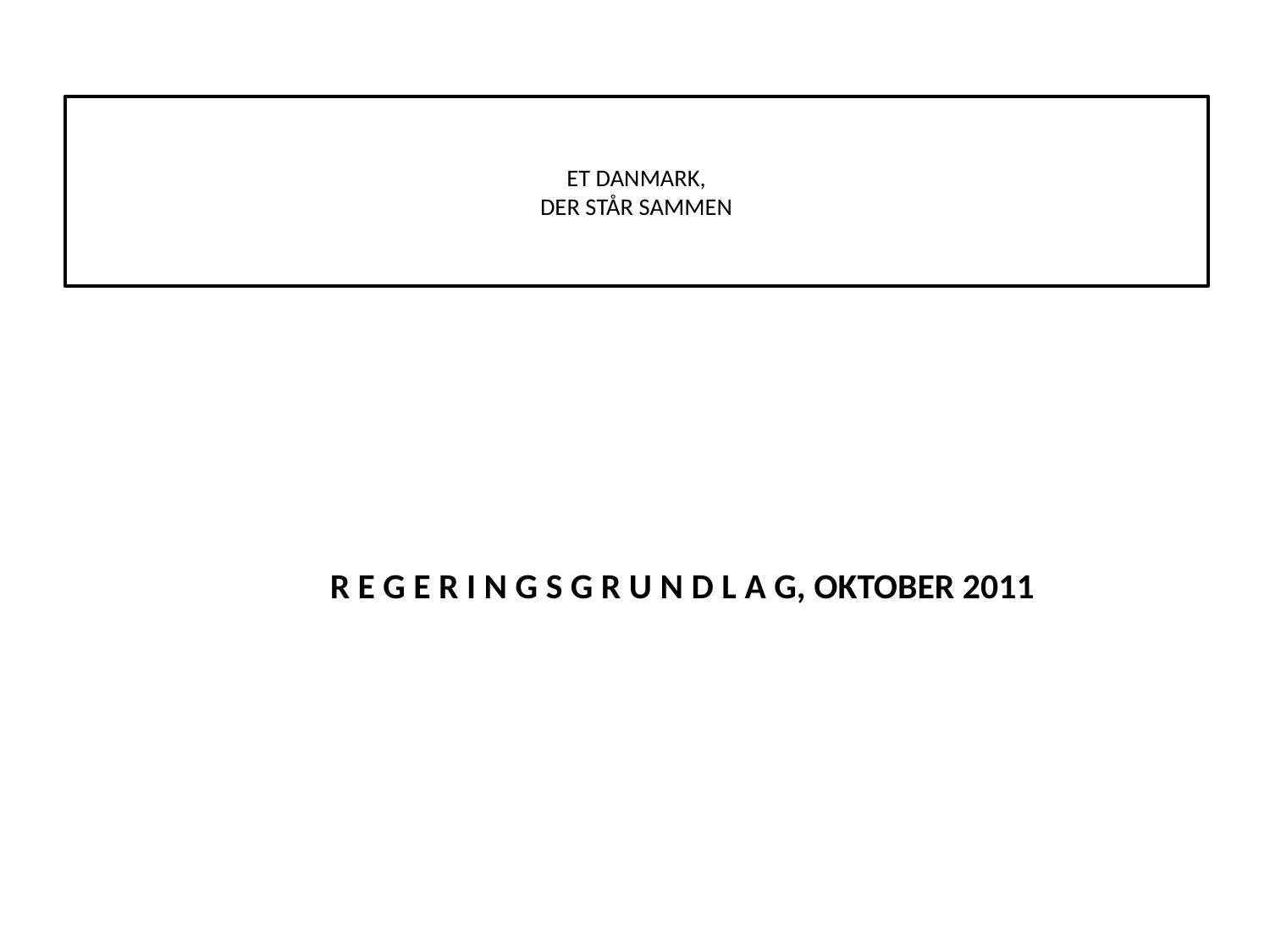

# ET DANMARK, DER STÅR SAMMEN

R E G E R I N G S G R U N D L A G, OKTOBER 2011